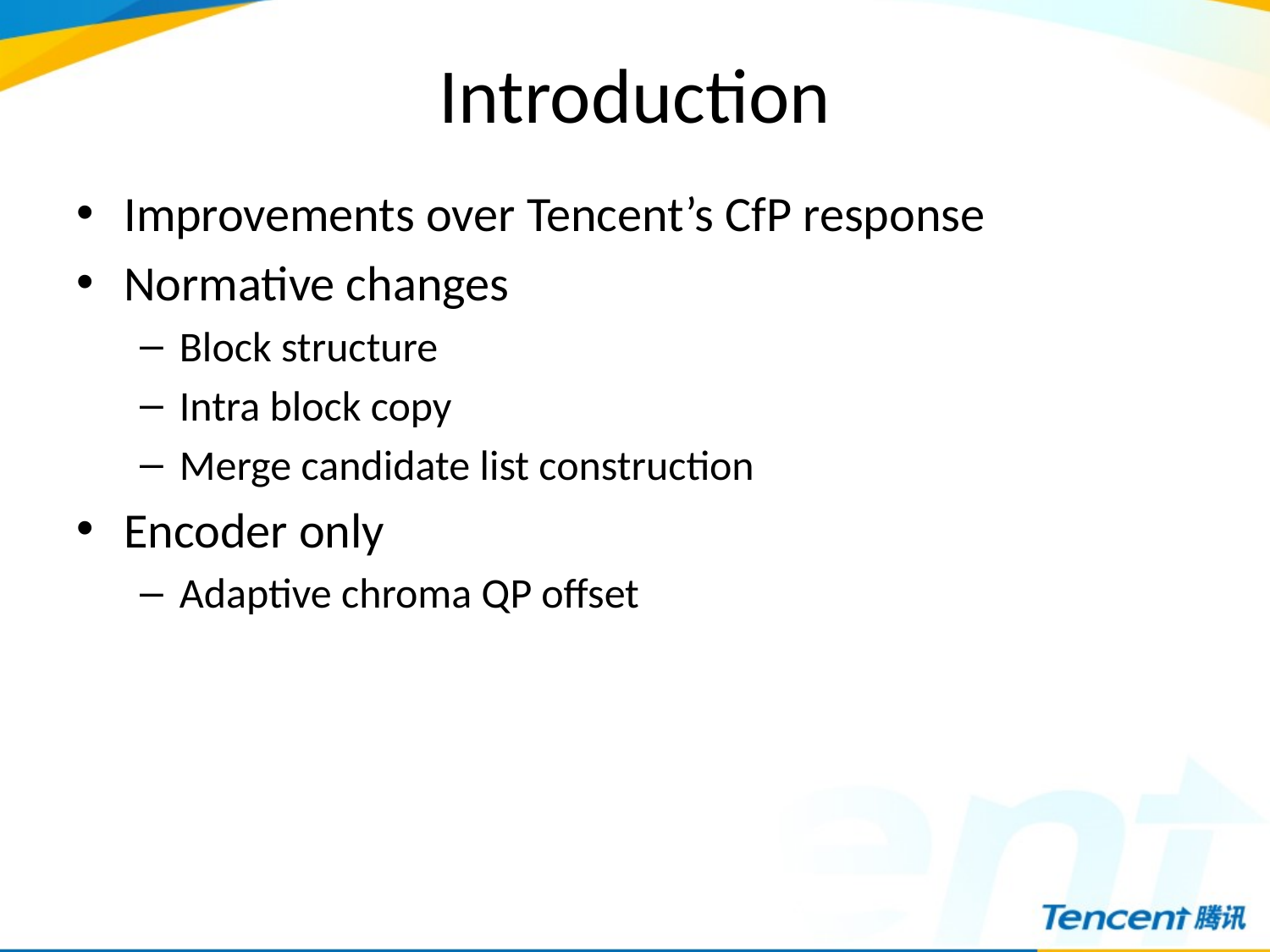

# Introduction
Improvements over Tencent’s CfP response
Normative changes
Block structure
Intra block copy
Merge candidate list construction
Encoder only
Adaptive chroma QP offset